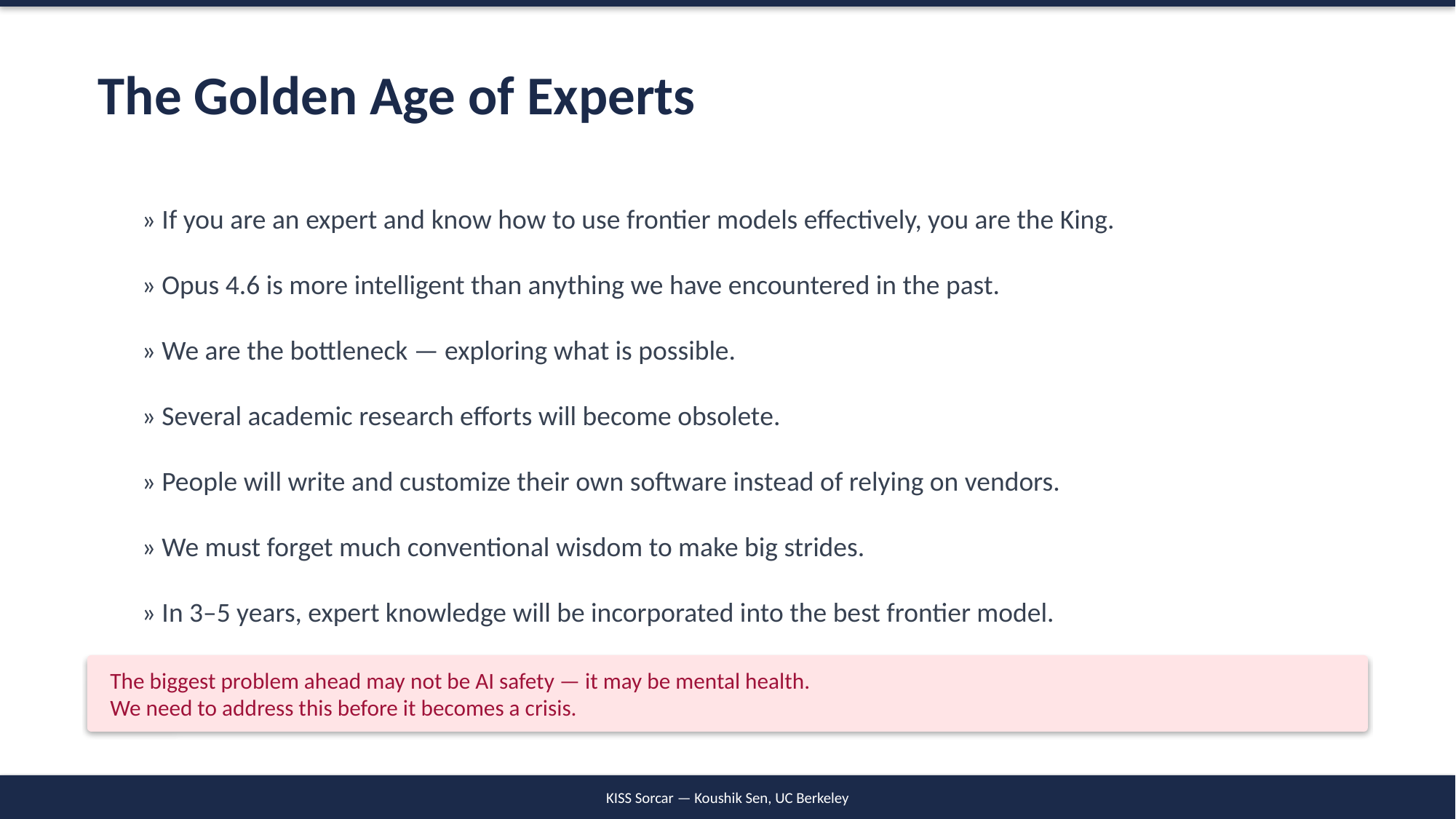

The Golden Age of Experts
» If you are an expert and know how to use frontier models effectively, you are the King.
» Opus 4.6 is more intelligent than anything we have encountered in the past.
» We are the bottleneck — exploring what is possible.
» Several academic research efforts will become obsolete.
» People will write and customize their own software instead of relying on vendors.
» We must forget much conventional wisdom to make big strides.
» In 3–5 years, expert knowledge will be incorporated into the best frontier model.
The biggest problem ahead may not be AI safety — it may be mental health.
We need to address this before it becomes a crisis.
KISS Sorcar — Koushik Sen, UC Berkeley